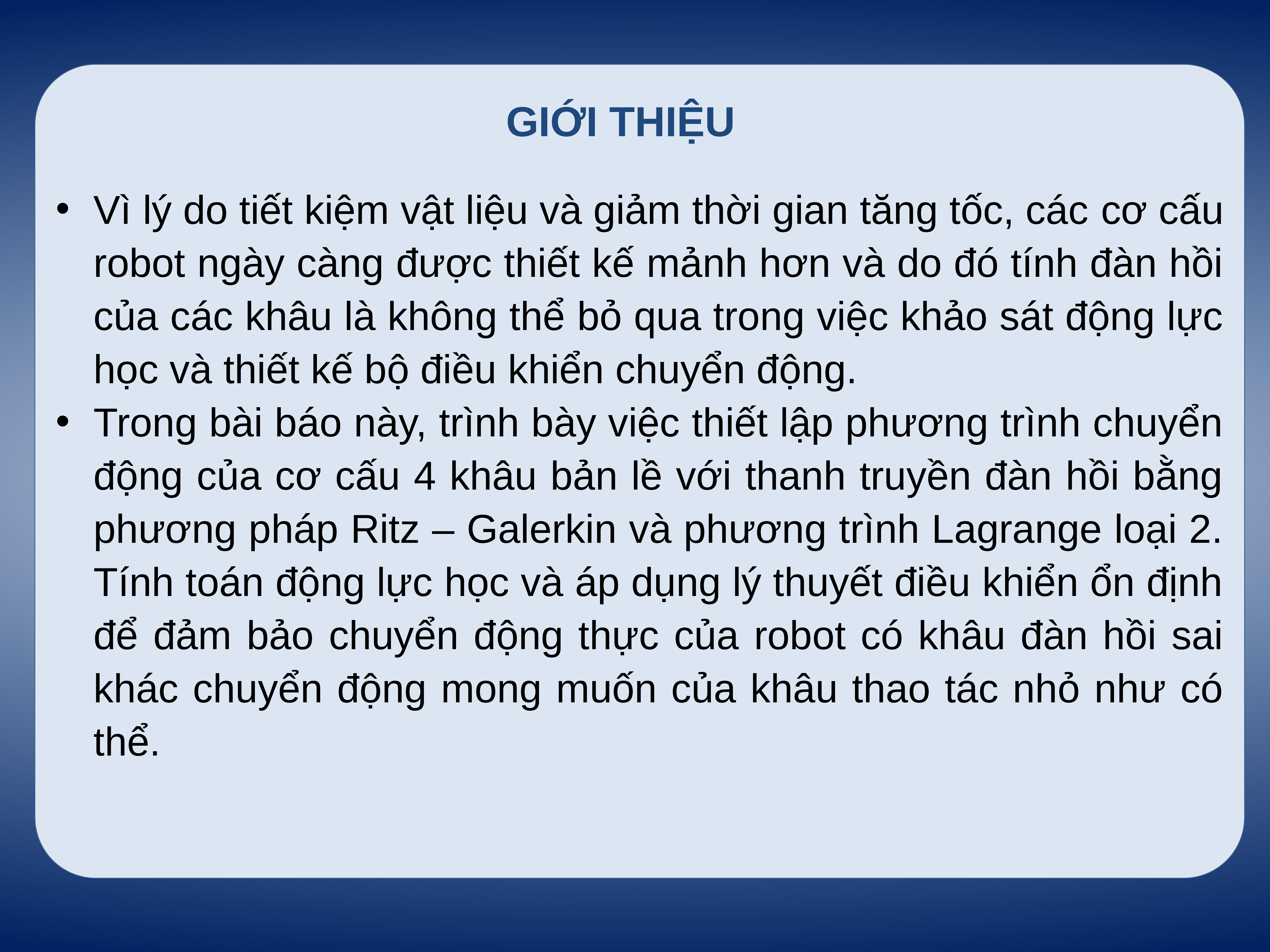

Vì lý do tiết kiệm vật liệu và giảm thời gian tăng tốc, các cơ cấu robot ngày càng được thiết kế mảnh hơn và do đó tính đàn hồi của các khâu là không thể bỏ qua trong việc khảo sát động lực học và thiết kế bộ điều khiển chuyển động.
Trong bài báo này, trình bày việc thiết lập phương trình chuyển động của cơ cấu 4 khâu bản lề với thanh truyền đàn hồi bằng phương pháp Ritz – Galerkin và phương trình Lagrange loại 2. Tính toán động lực học và áp dụng lý thuyết điều khiển ổn định để đảm bảo chuyển động thực của robot có khâu đàn hồi sai khác chuyển động mong muốn của khâu thao tác nhỏ như có thể.
GIỚI THIỆU